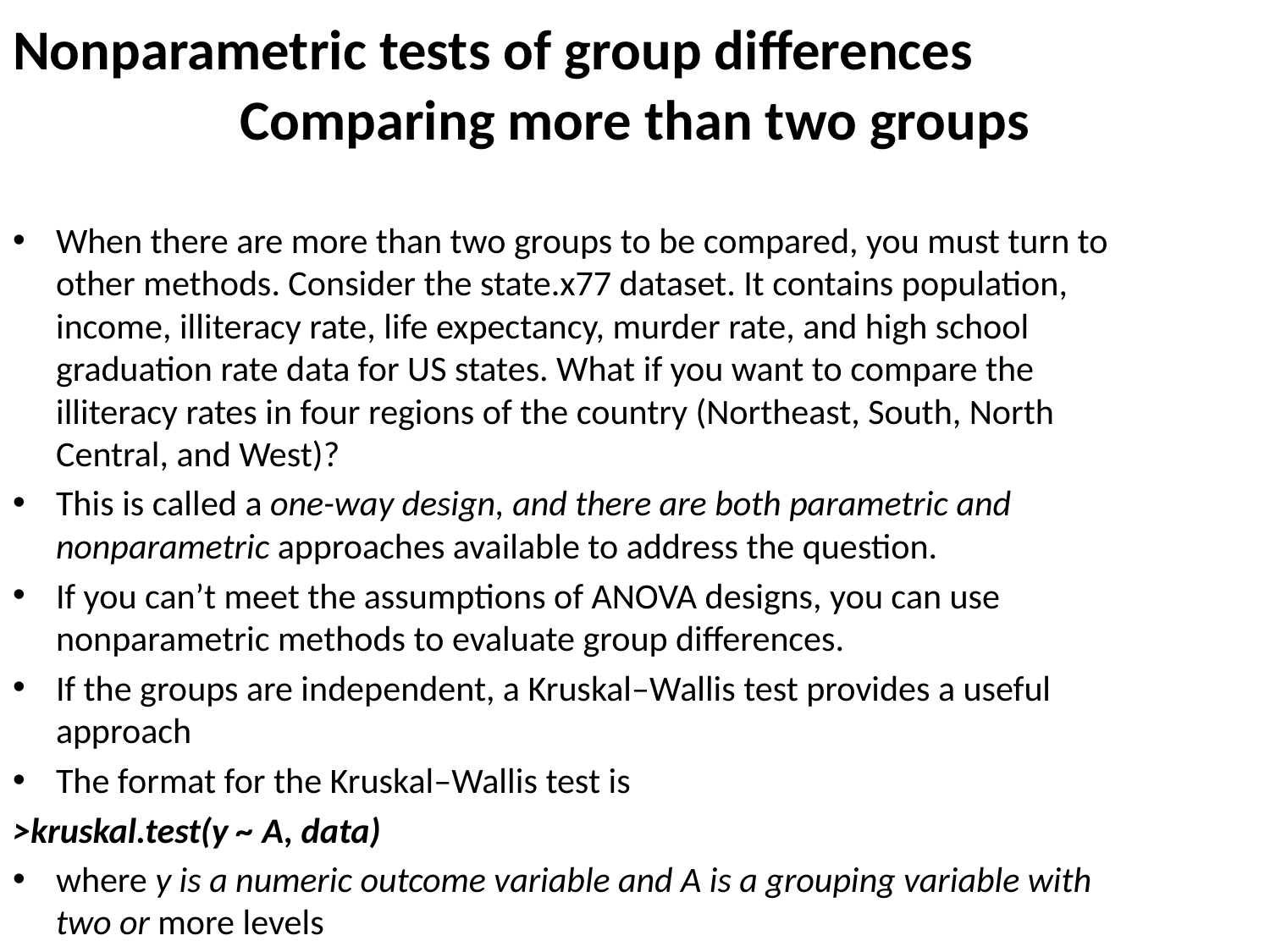

Nonparametric tests of group differences
# Comparing more than two groups
When there are more than two groups to be compared, you must turn to other methods. Consider the state.x77 dataset. It contains population, income, illiteracy rate, life expectancy, murder rate, and high school graduation rate data for US states. What if you want to compare the illiteracy rates in four regions of the country (Northeast, South, North Central, and West)?
This is called a one-way design, and there are both parametric and nonparametric approaches available to address the question.
If you can’t meet the assumptions of ANOVA designs, you can use nonparametric methods to evaluate group differences.
If the groups are independent, a Kruskal–Wallis test provides a useful approach
The format for the Kruskal–Wallis test is
>kruskal.test(y ~ A, data)
where y is a numeric outcome variable and A is a grouping variable with two or more levels